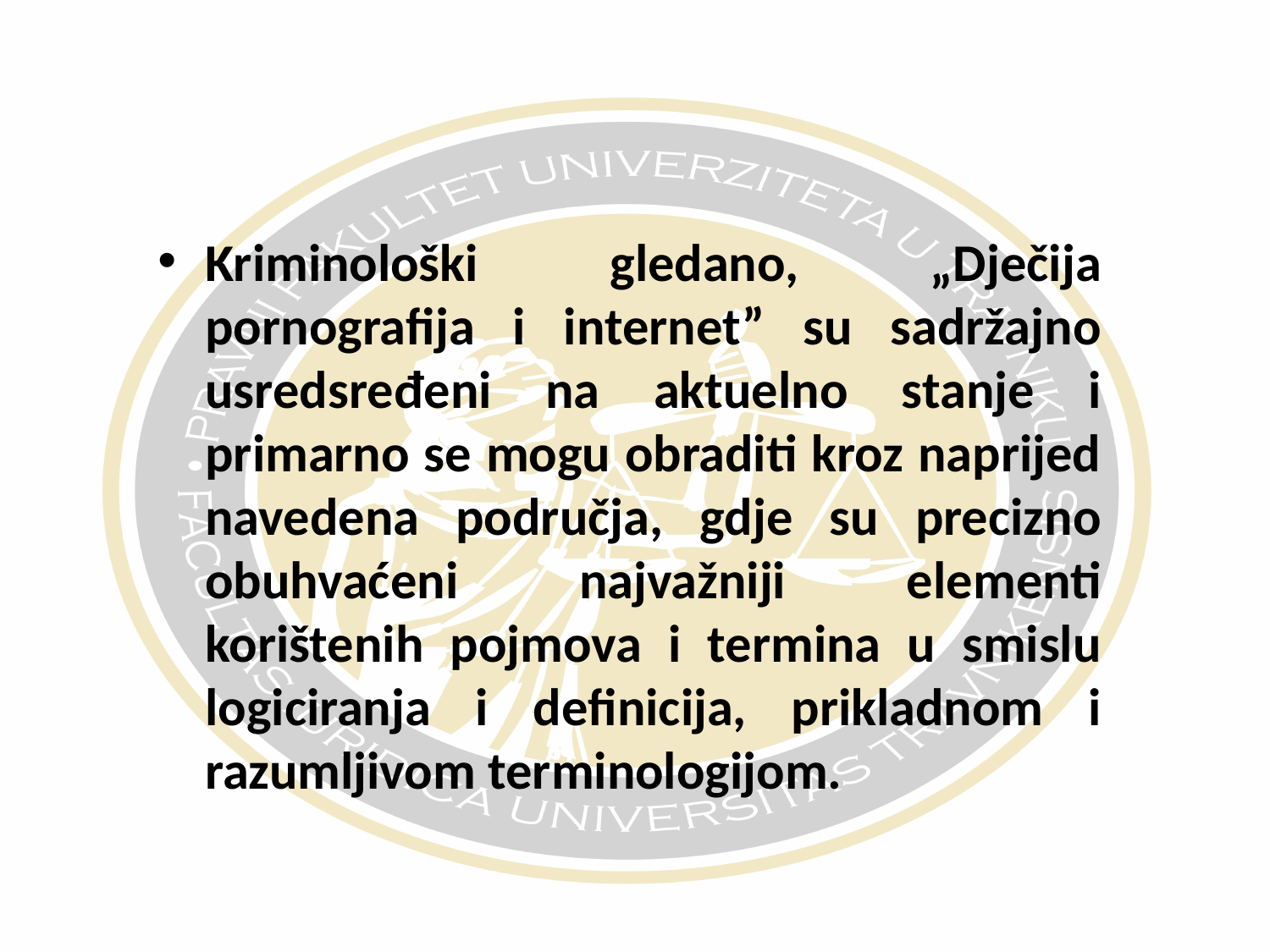

#
Kriminološki gledano, „Dječija pornografija i internet” su sadržajno usredsređeni na aktuelno stanje i primarno se mogu obraditi kroz naprijed navedena područja, gdje su precizno obuhvaćeni najvažniji elementi korištenih pojmova i termina u smislu logiciranja i definicija, prikladnom i razumljivom terminologijom.